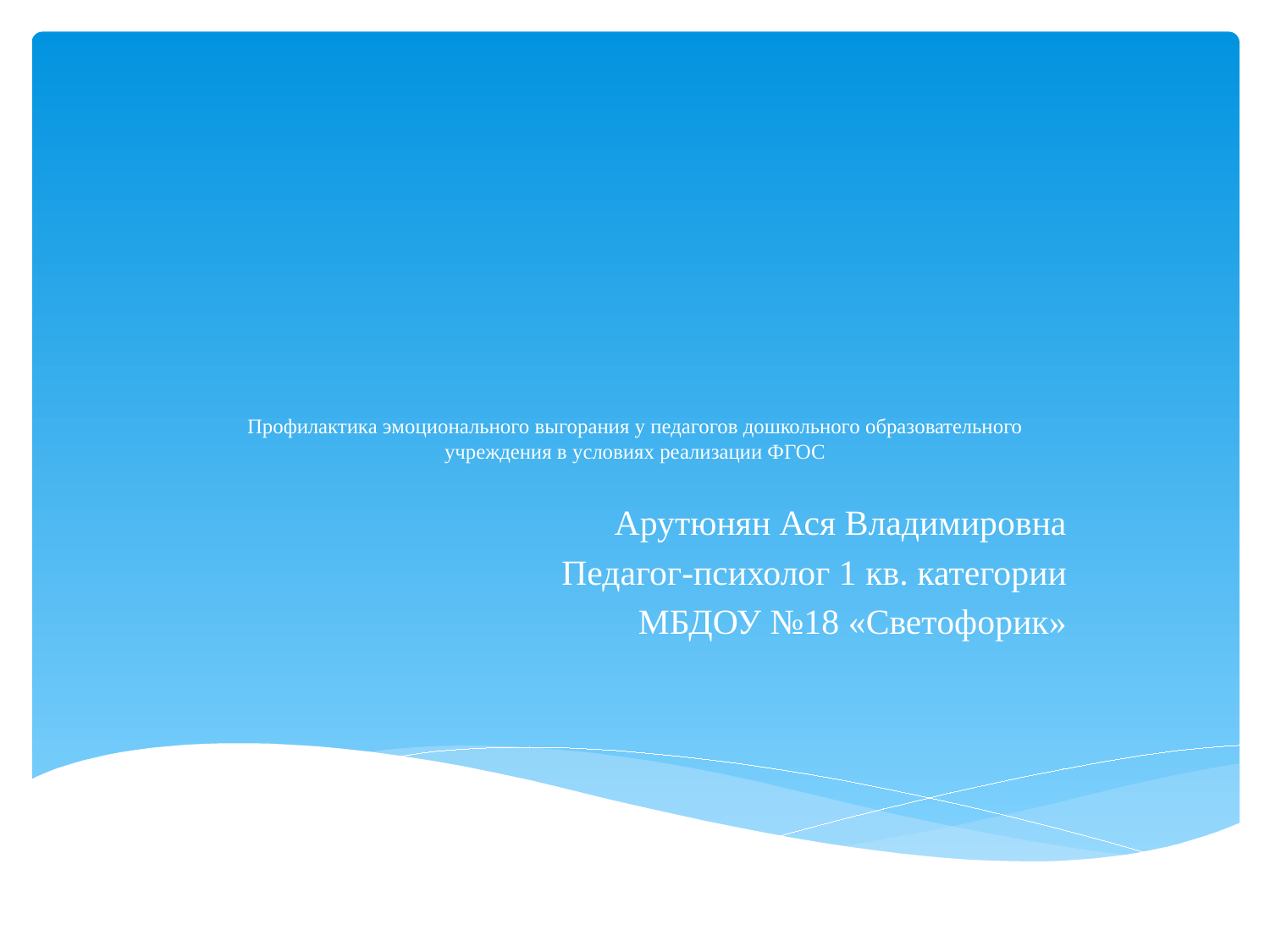

# Профилактика эмоционального выгорания у педагогов дошкольного образовательного учреждения в условиях реализации ФГОС
Арутюнян Ася Владимировна
Педагог-психолог 1 кв. категории
МБДОУ №18 «Светофорик»